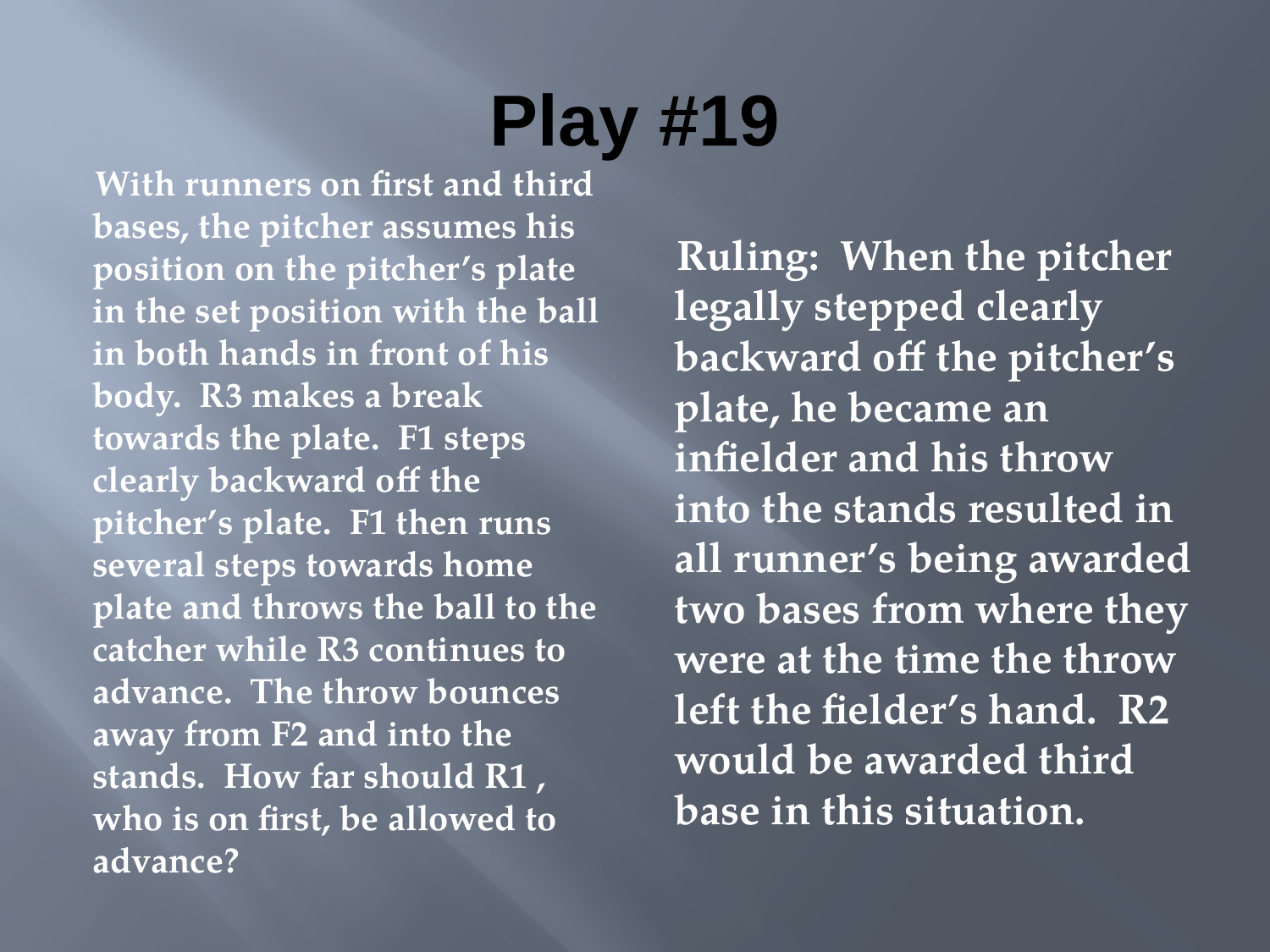

# Play #19
With runners on first and third bases, the pitcher assumes his position on the pitcher’s plate in the set position with the ball in both hands in front of his body.  R3 makes a break towards the plate.  F1 steps clearly backward off the pitcher’s plate.  F1 then runs several steps towards home plate and throws the ball to the catcher while R3 continues to advance.  The throw bounces away from F2 and into the stands.  How far should R1 , who is on first, be allowed to advance?
Ruling:  When the pitcher legally stepped clearly backward off the pitcher’s plate, he became an infielder and his throw into the stands resulted in all runner’s being awarded two bases from where they were at the time the throw left the fielder’s hand.  R2 would be awarded third base in this situation.